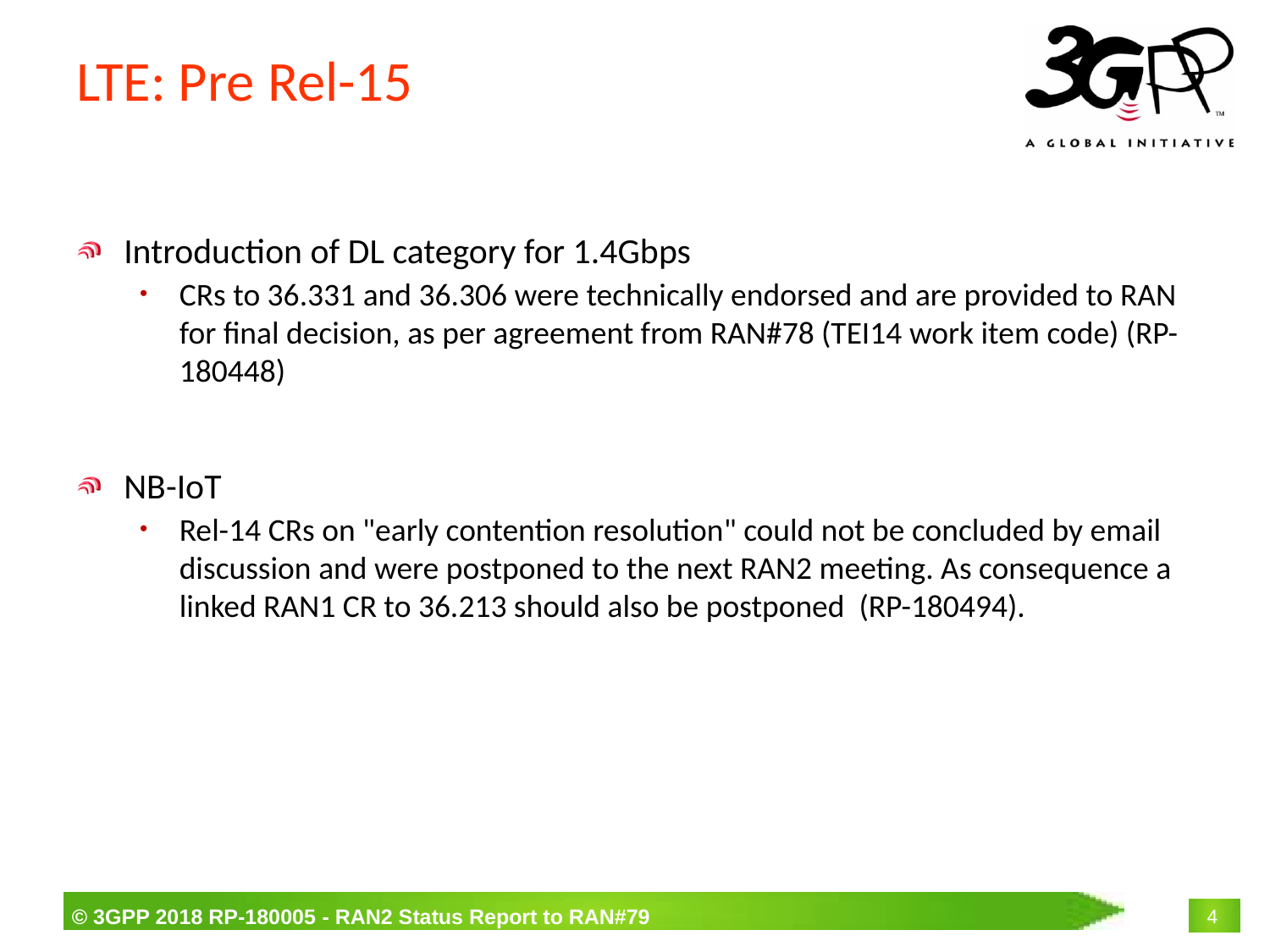

# LTE: Pre Rel-15
Introduction of DL category for 1.4Gbps
CRs to 36.331 and 36.306 were technically endorsed and are provided to RAN for final decision, as per agreement from RAN#78 (TEI14 work item code) (RP-180448)

NB-IoT
Rel-14 CRs on "early contention resolution" could not be concluded by email discussion and were postponed to the next RAN2 meeting. As consequence a linked RAN1 CR to 36.213 should also be postponed  (RP-180494).